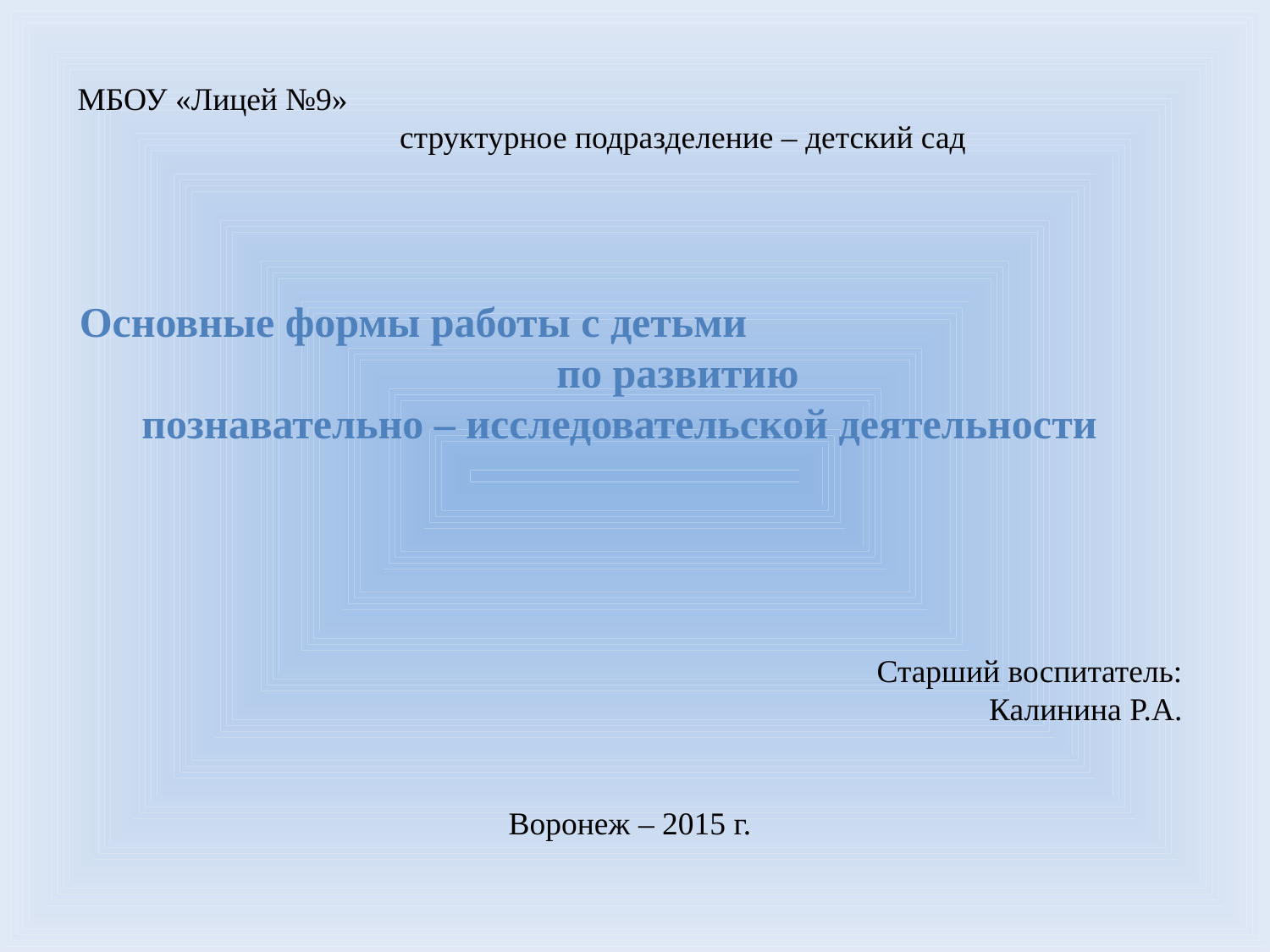

# МБОУ «Лицей №9»                                                                                                                      структурное подразделение – детский сад

Основные формы работы с детьми                                                    по развитию
познавательно – исследовательской деятельности

Старший воспитатель:
Калинина Р.А.

Воронеж – 2015 г.